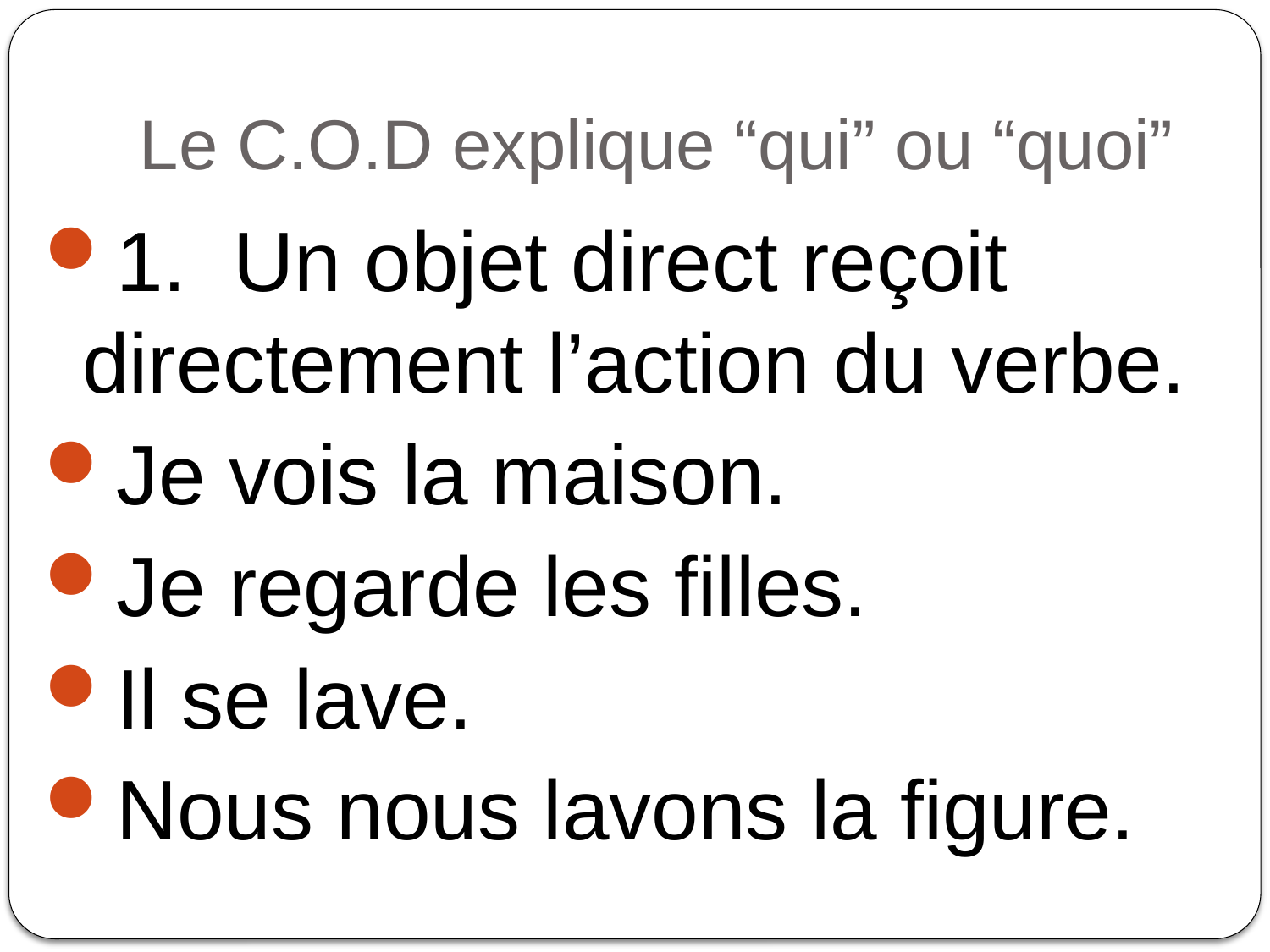

# Le C.O.D explique “qui” ou “quoi”
1.  Un objet direct reçoit directement l’action du verbe.
Je vois la maison.
Je regarde les filles.
Il se lave.
Nous nous lavons la figure.